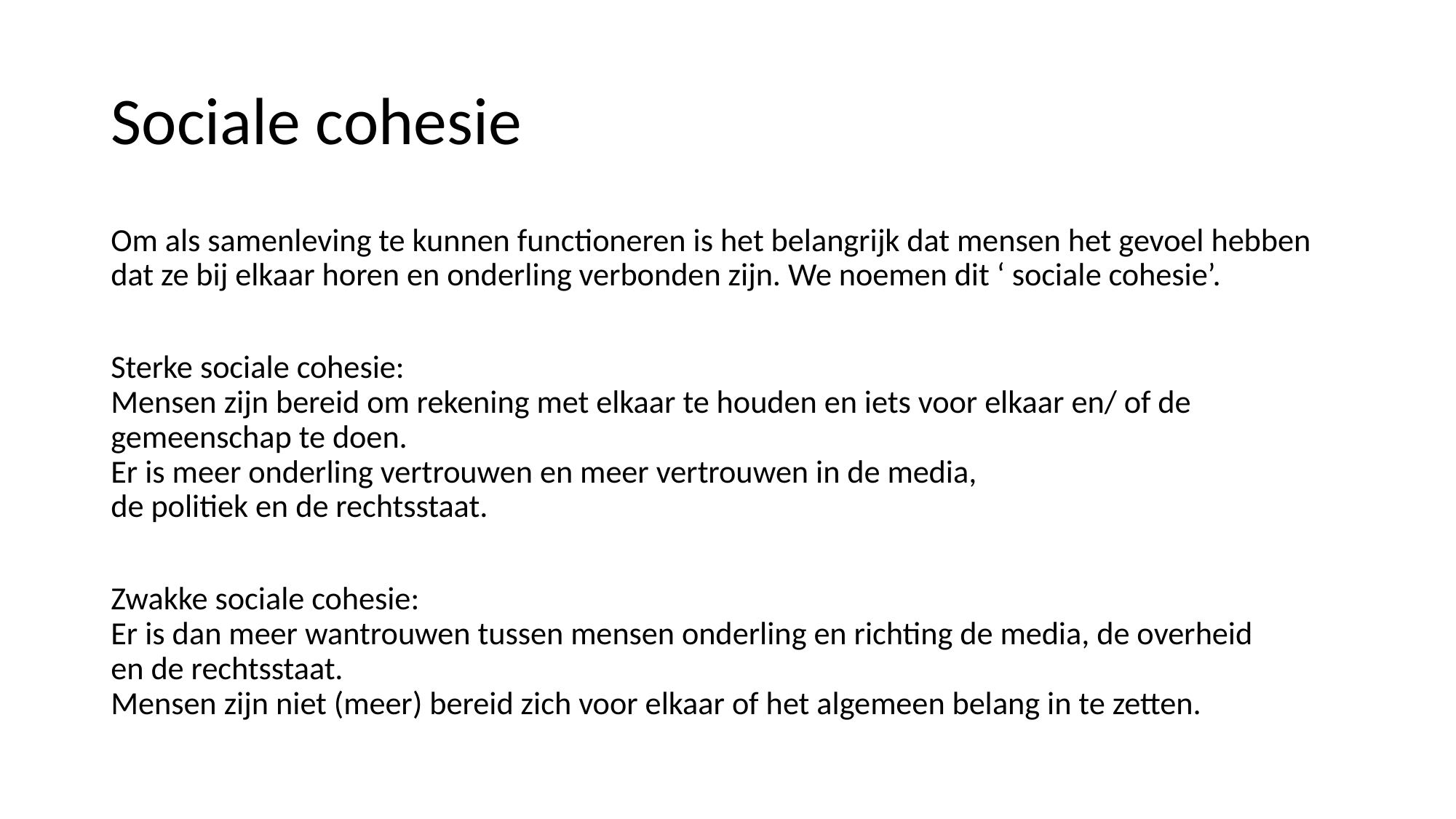

# Sociale cohesie
Om als samenleving te kunnen functioneren is het belangrijk dat mensen het gevoel hebben dat ze bij elkaar horen en onderling verbonden zijn. We noemen dit ‘ sociale cohesie’.

Sterke sociale cohesie:
Mensen zijn bereid om rekening met elkaar te houden en iets voor elkaar en/ of de gemeenschap te doen.
Er is meer onderling vertrouwen en meer vertrouwen in de media,
de politiek en de rechtsstaat.

Zwakke sociale cohesie:
Er is dan meer wantrouwen tussen mensen onderling en richting de media, de overheid
en de rechtsstaat.
Mensen zijn niet (meer) bereid zich voor elkaar of het algemeen belang in te zetten.